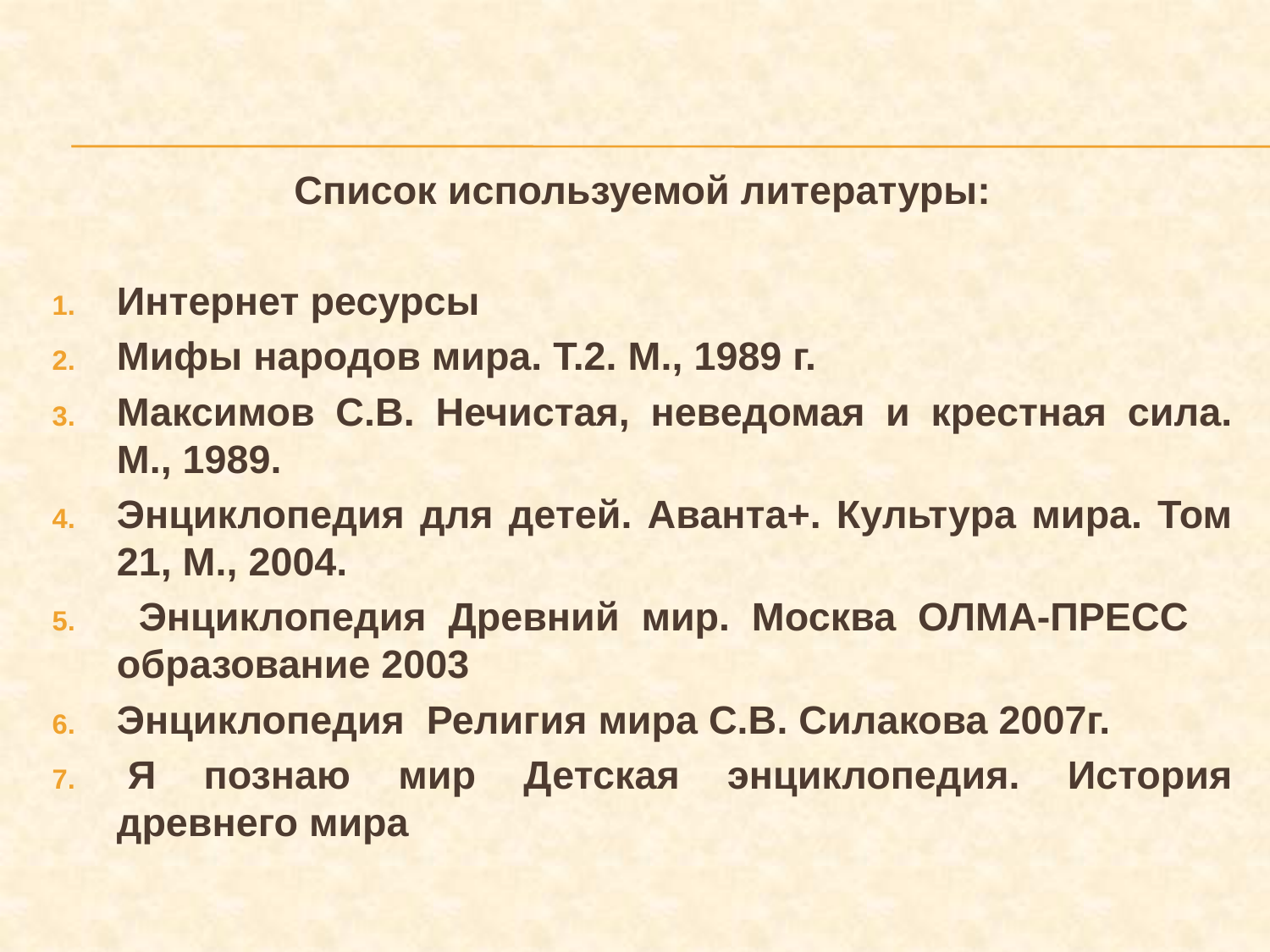

Список используемой литературы:

Интернет ресурсы
Мифы народов мира. Т.2. М., 1989 г.
Максимов С.В. Нечистая, неведомая и крестная сила. М., 1989.
Энциклопедия для детей. Аванта+. Культура мира. Том 21, М., 2004.
 Энциклопедия Древний мир. Москва ОЛМА-ПРЕСС   образование 2003
Энциклопедия  Религия мира С.В. Силакова 2007г.
 Я познаю мир Детская энциклопедия. История древнего мира